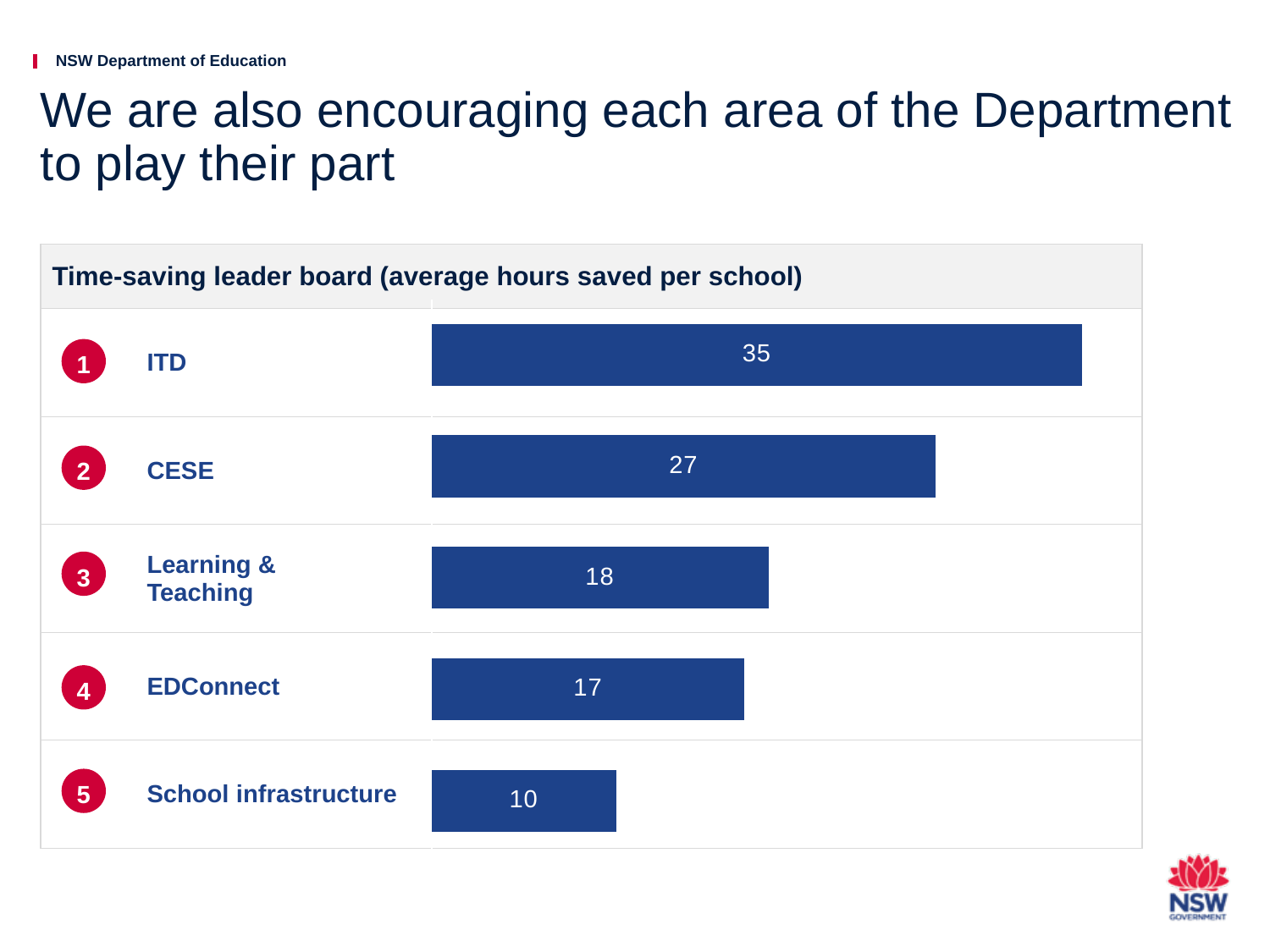

# We are also encouraging each area of the Department to play their part
| Time-saving leader board (average hours saved per school) |  |  |
| --- | --- | --- |
|  | ITD |  |
|  | CESE |  |
|  | Learning & Teaching |  |
|  | EDConnect |  |
|  | School infrastructure |  |

### Chart

| Category |  |
|---|---|
1
2
3
4
5